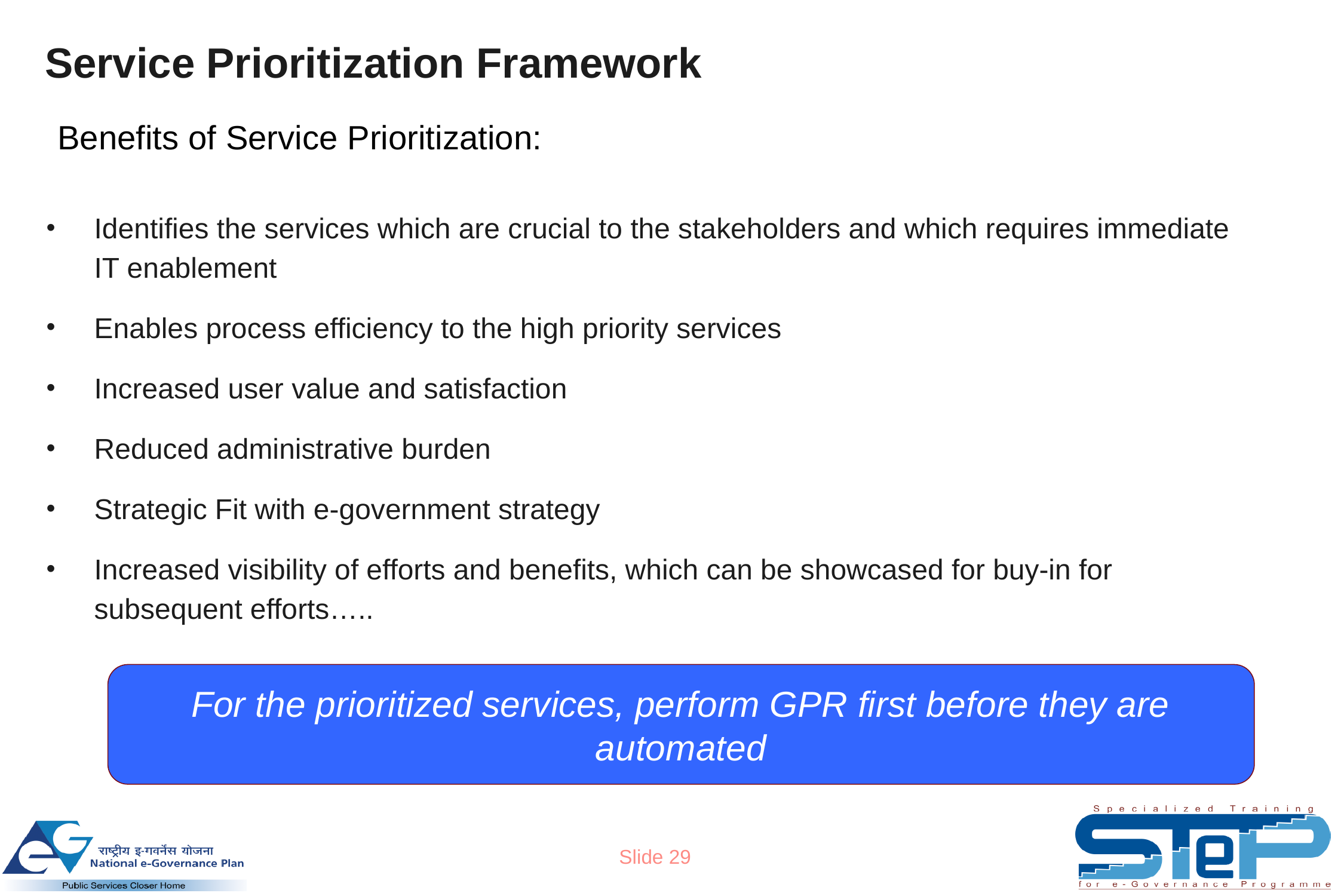

# Service Prioritization Framework
Benefits of Service Prioritization:

Identifies the services which are crucial to the stakeholders and which requires immediate IT enablement
Enables process efficiency to the high priority services
Increased user value and satisfaction
Reduced administrative burden
Strategic Fit with e-government strategy
Increased visibility of efforts and benefits, which can be showcased for buy-in for subsequent efforts…..
For the prioritized services, perform GPR first before they are automated